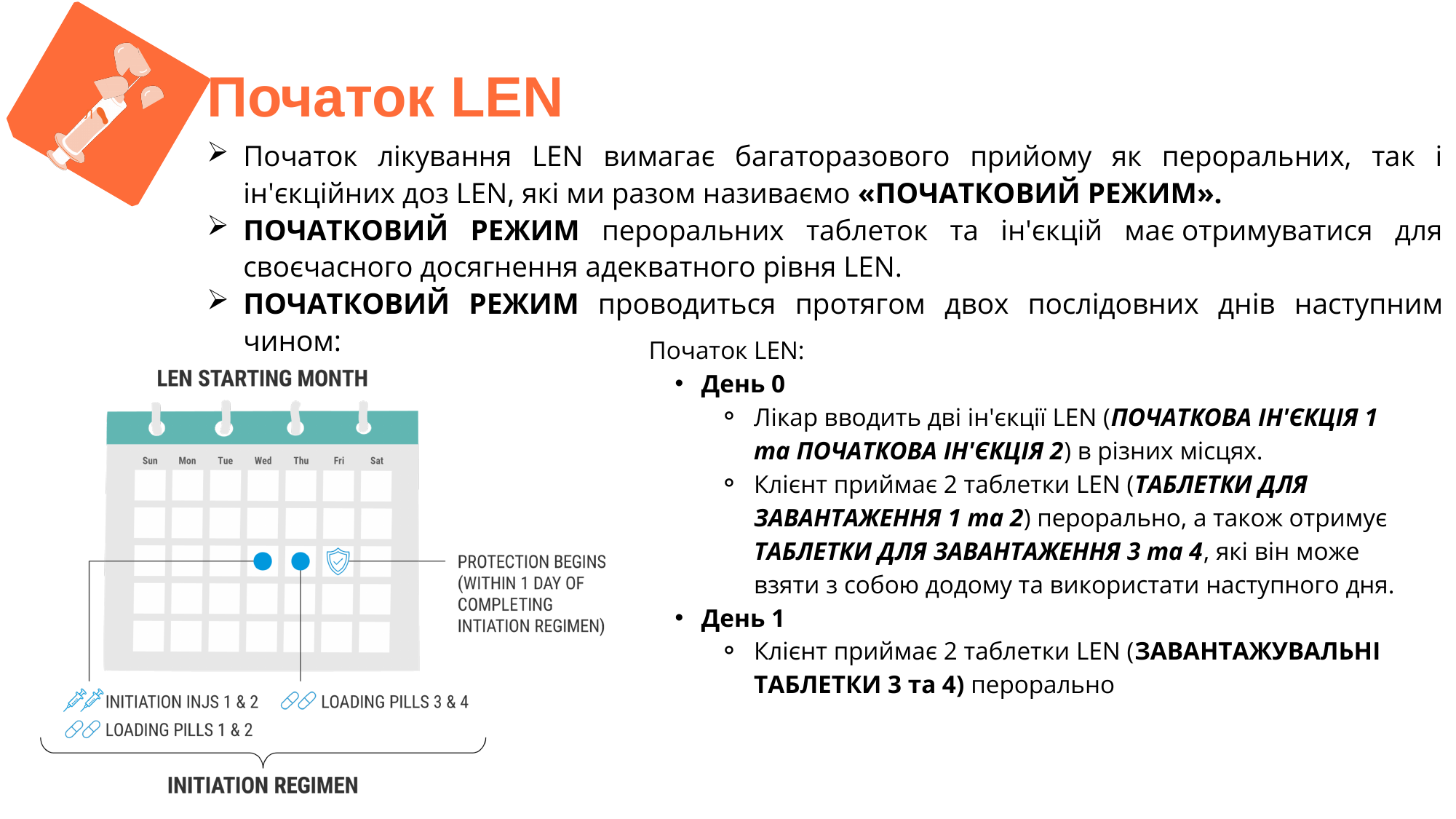

Л
Початок LEN
Початок лікування LEN вимагає багаторазового прийому як пероральних, так і ін'єкційних доз LEN, які ми разом називаємо «ПОЧАТКОВИЙ РЕЖИМ».
ПОЧАТКОВИЙ РЕЖИМ пероральних таблеток та ін'єкцій має отримуватися для своєчасного досягнення адекватного рівня LEN.
ПОЧАТКОВИЙ РЕЖИМ проводиться протягом двох послідовних днів наступним чином:
Початок LEN:
День 0
Лікар вводить дві ін'єкції LEN (ПОЧАТКОВА ІН'ЄКЦІЯ 1 та ПОЧАТКОВА ІН'ЄКЦІЯ 2) в різних місцях.
Клієнт приймає 2 таблетки LEN (ТАБЛЕТКИ ДЛЯ ЗАВАНТАЖЕННЯ 1 та 2) перорально, а також отримує ТАБЛЕТКИ ДЛЯ ЗАВАНТАЖЕННЯ 3 та 4, які він може взяти з собою додому та використати наступного дня.
День 1
Клієнт приймає 2 таблетки LEN (ЗАВАНТАЖУВАЛЬНІ ТАБЛЕТКИ 3 та 4) перорально